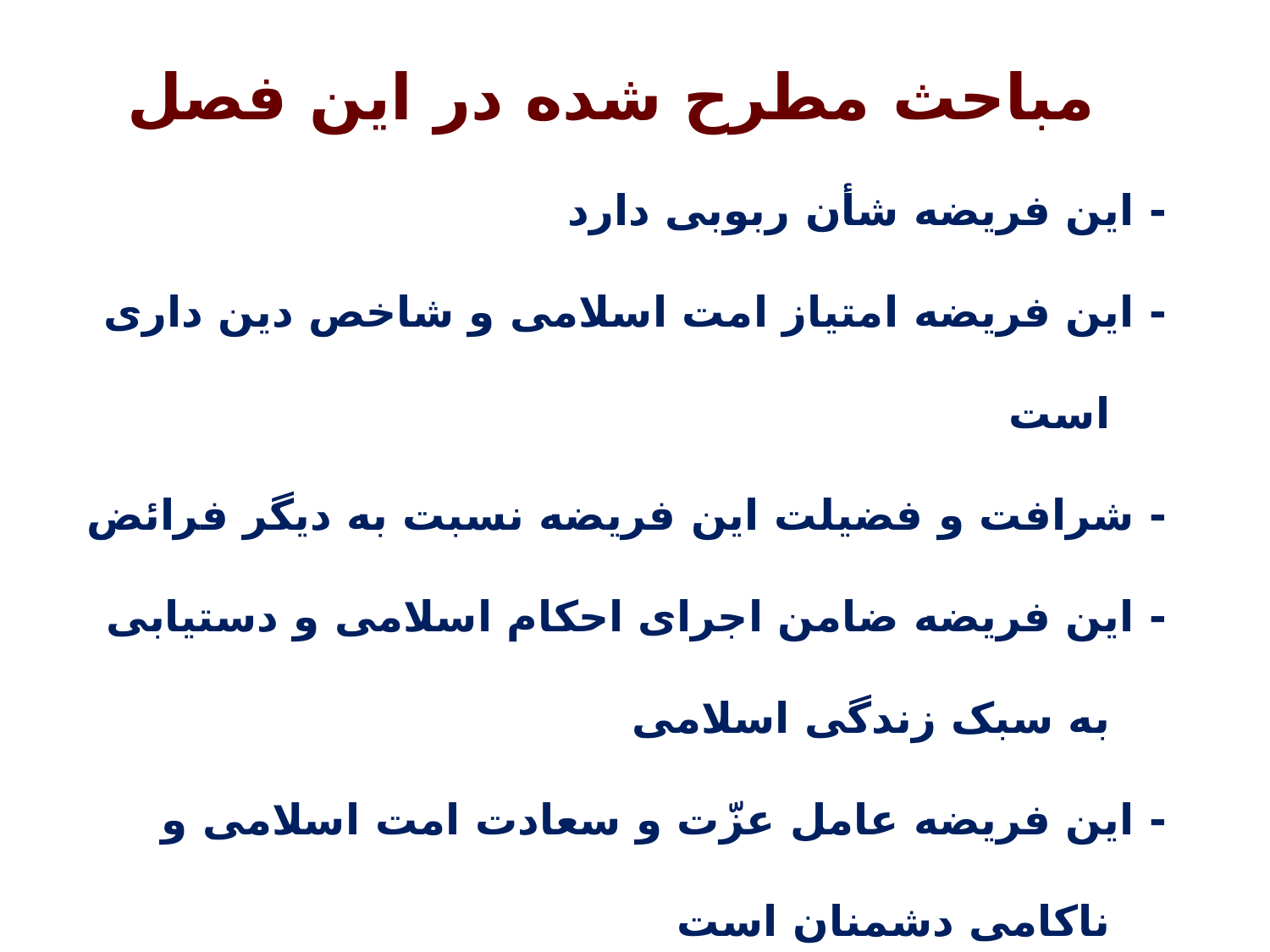

مباحث مطرح شده در این فصل
- این فریضه شأن ربوبی دارد
- این فریضه امتیاز امت اسلامی و شاخص دین داری است
- شرافت و فضیلت این فریضه نسبت به دیگر فرائض
- این فریضه ضامن اجرای احکام اسلامی و دستیابی به سبک زندگی اسلامی
- این فریضه عامل عزّت و سعادت امت اسلامی و ناکامی دشمنان است